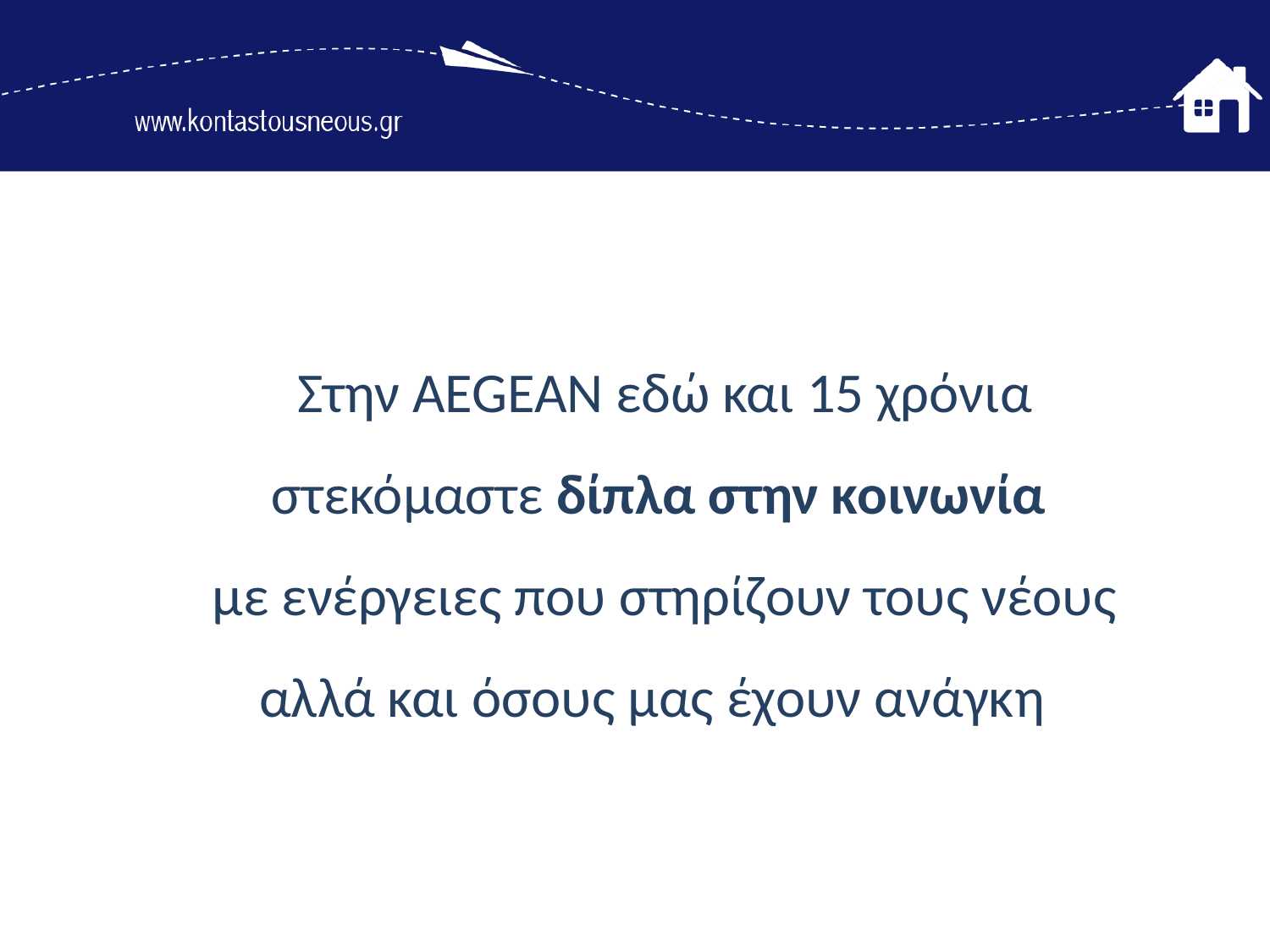

Στην AEGEAN εδώ και 15 χρόνια στεκόμαστε δίπλα στην κοινωνία
με ενέργειες που στηρίζουν τους νέους αλλά και όσους μας έχουν ανάγκη